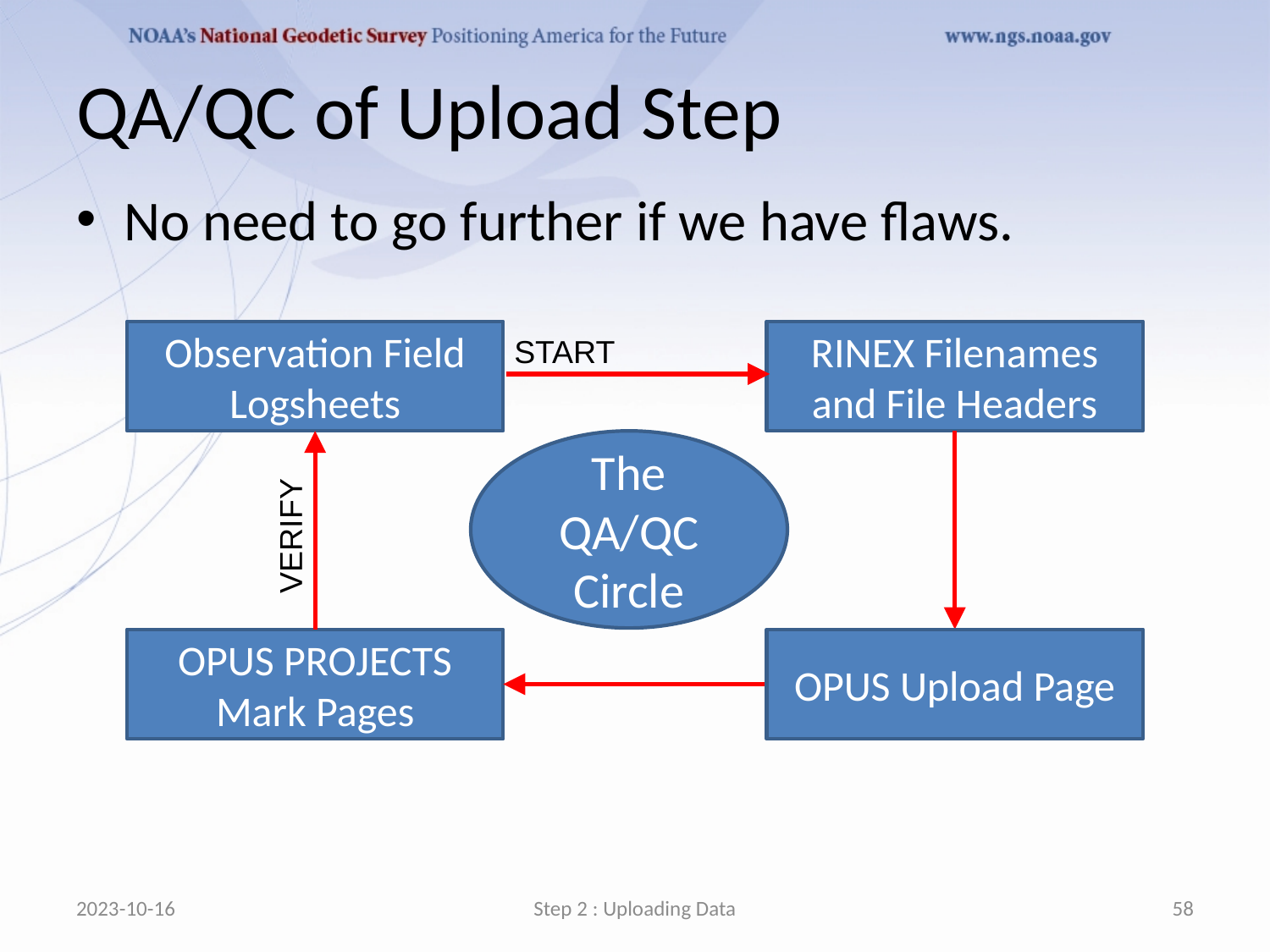

# QA/QC of Upload Step
No need to go further if we have flaws.
Observation Field Logsheets
RINEX Filenames and File Headers
START
The QA/QC Circle
VERIFY
OPUS PROJECTS Mark Pages
OPUS Upload Page
2023-10-16
Step 2 : Uploading Data
58